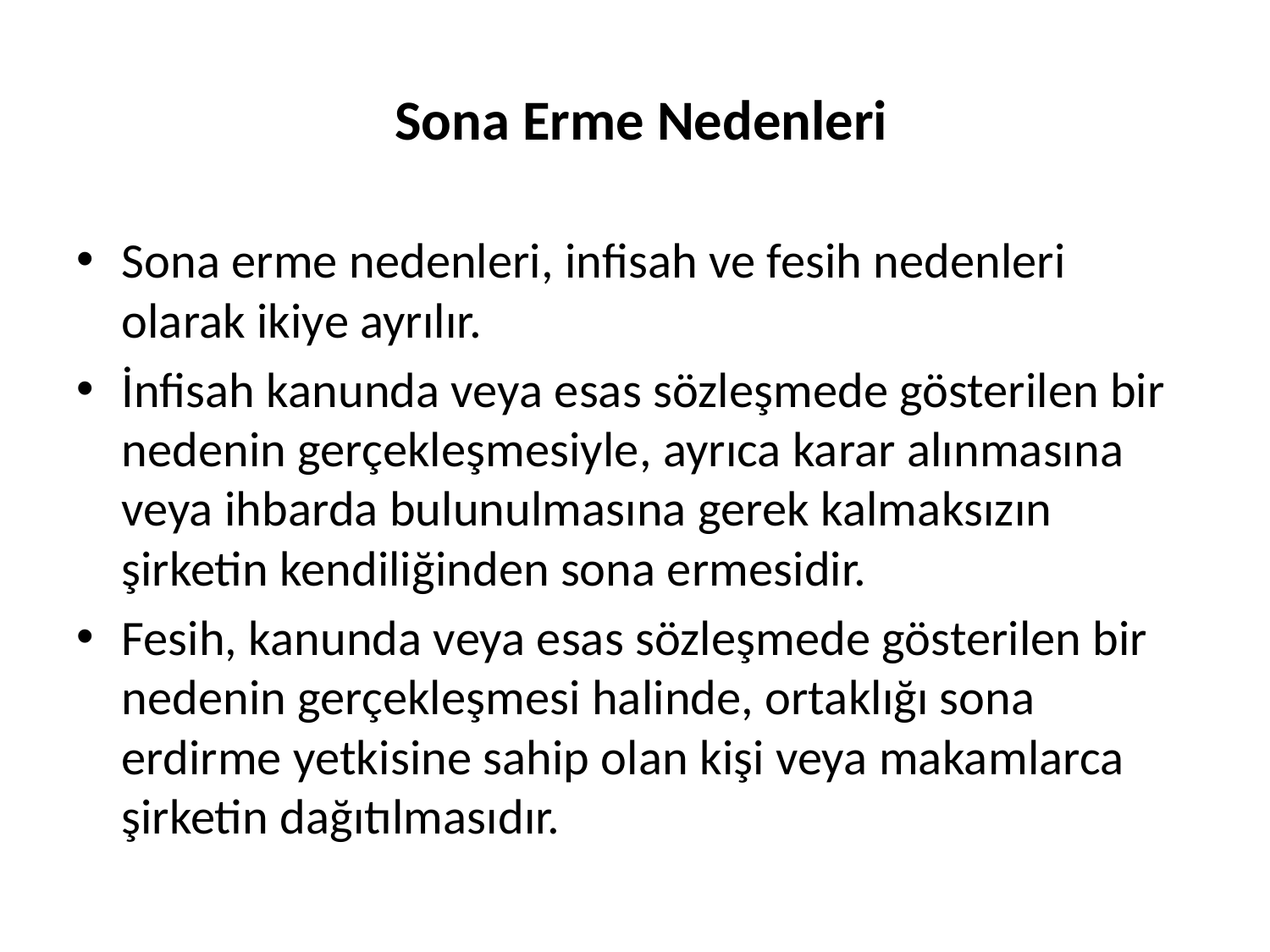

# Sona Erme Nedenleri
Sona erme nedenleri, infisah ve fesih nedenleri olarak ikiye ayrılır.
İnfisah kanunda veya esas sözleşmede gösterilen bir nedenin gerçekleşmesiyle, ayrıca karar alınmasına veya ihbarda bulunulmasına gerek kalmaksızın şirketin kendiliğinden sona ermesidir.
Fesih, kanunda veya esas sözleşmede gösterilen bir nedenin gerçekleşmesi halinde, ortaklığı sona erdirme yetkisine sahip olan kişi veya makamlarca şirketin dağıtılmasıdır.